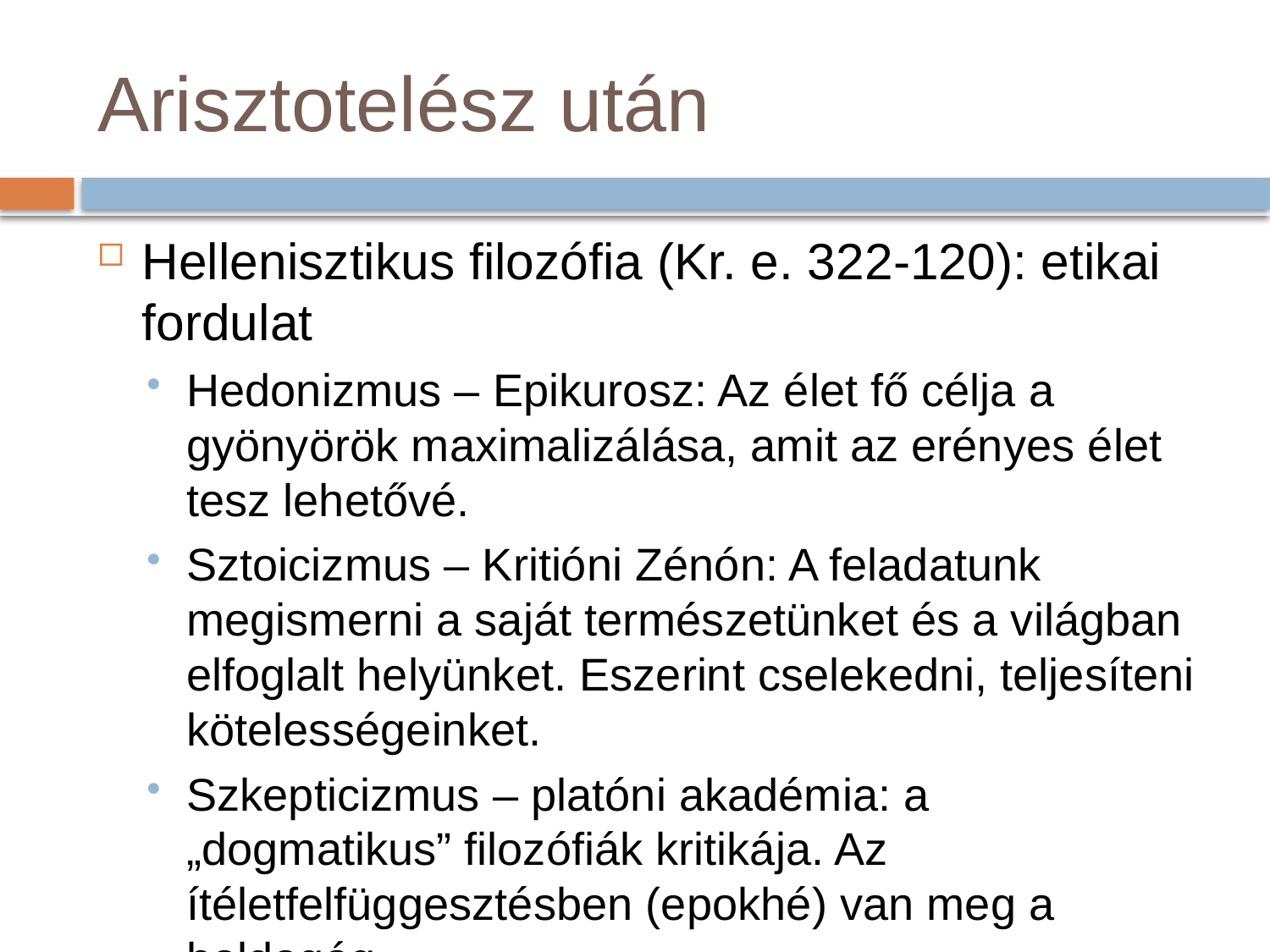

# Arisztotelész után
Hellenisztikus filozófia (Kr. e. 322-120): etikai fordulat
Hedonizmus – Epikurosz: Az élet fő célja a gyönyörök maximalizálása, amit az erényes élet tesz lehetővé.
Sztoicizmus – Kritióni Zénón: A feladatunk megismerni a saját természetünket és a világban elfoglalt helyünket. Eszerint cselekedni, teljesíteni kötelességeinket.
Szkepticizmus – platóni akadémia: a „dogmatikus” filozófiák kritikája. Az ítéletfelfüggesztésben (epokhé) van meg a boldogág.